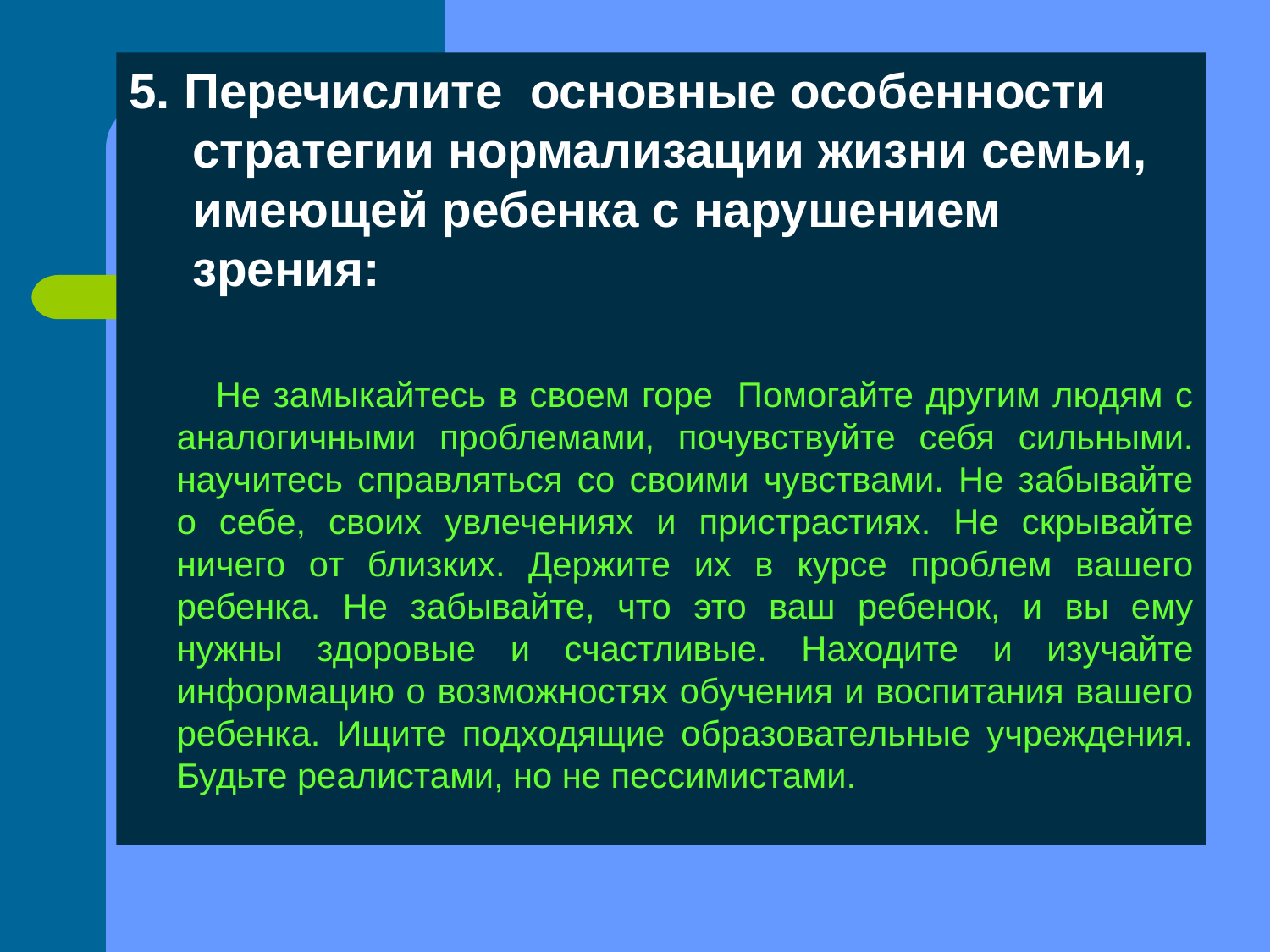

5. Перечислите  основные особенности стратегии нормализации жизни семьи, имеющей ребенка с нарушением зрения:

       Не замыкайтесь в своем горе  Помогайте другим людям с аналогичными проблемами, почувствуйте себя сильными. научитесь справляться со своими чувствами. Не забывайте о себе, своих увлечениях и пристрастиях. Не скрывайте ничего от близких. Держите их в курсе проблем вашего ребенка. Не забывайте, что это ваш ребенок, и вы ему нужны здоровые и счастливые. Находите и изучайте информацию о возможностях обучения и воспитания вашего ребенка. Ищите подходящие образовательные учреждения. Будьте реалистами, но не пессимистами.